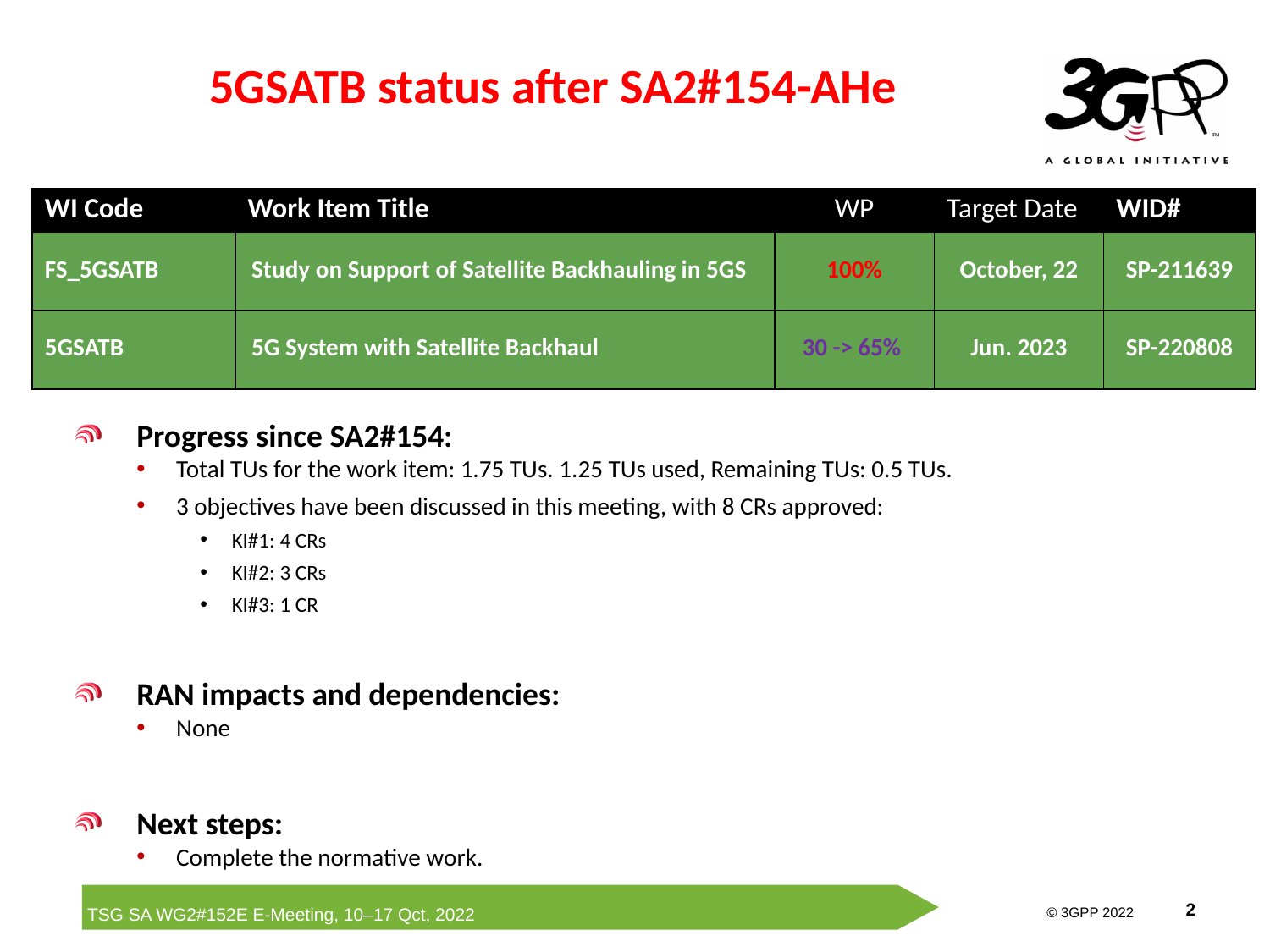

# 5GSATB status after SA2#154-AHe
| WI Code | Work Item Title | WP | Target Date | WID# |
| --- | --- | --- | --- | --- |
| FS\_5GSATB | Study on Support of Satellite Backhauling in 5GS | 100% | October, 22 | SP-211639 |
| 5GSATB | 5G System with Satellite Backhaul | 30 -> 65% | Jun. 2023 | SP-220808 |
Progress since SA2#154:
Total TUs for the work item: 1.75 TUs. 1.25 TUs used, Remaining TUs: 0.5 TUs.
3 objectives have been discussed in this meeting, with 8 CRs approved:
KI#1: 4 CRs
KI#2: 3 CRs
KI#3: 1 CR

RAN impacts and dependencies:
None

Next steps:
Complete the normative work.